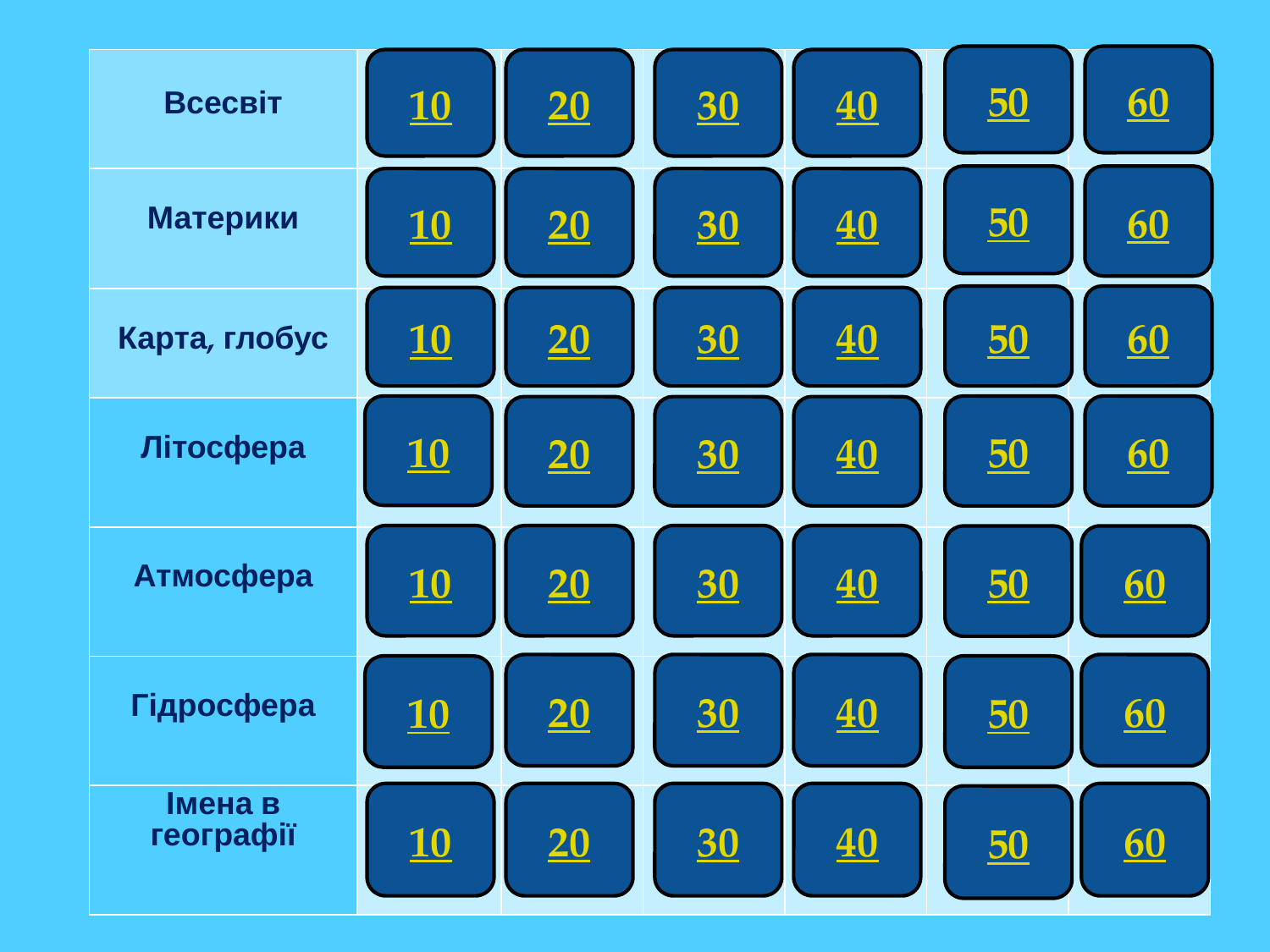

50
60
| Всесвіт |  |  |  |  |  |  |
| --- | --- | --- | --- | --- | --- | --- |
| Материки |  |  |  |  |  |  |
| Карта, глобус |  |  |  |  |  |  |
| Літосфера |  |  |  |  |  |  |
| Атмосфера |  |  |  |  |  |  |
| Гідросфера |  |  |  |  |  |  |
| Імена в географії |  |  |  |  |  |  |
10
20
30
40
50
60
10
20
30
40
50
60
10
20
30
40
10
50
60
20
30
40
10
20
30
40
50
60
20
30
40
60
10
50
10
20
30
40
60
50